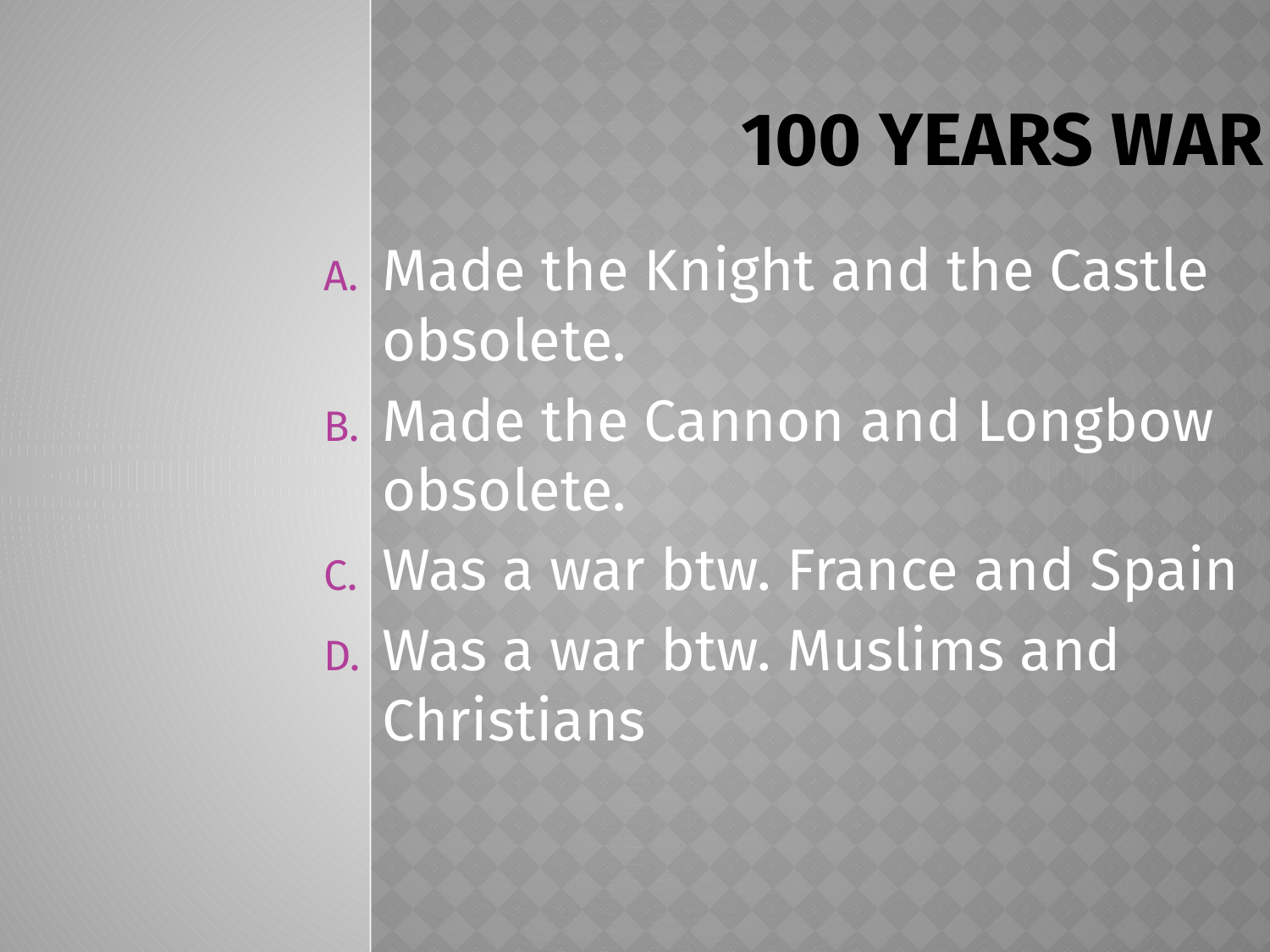

# 100 Years war
Made the Knight and the Castle obsolete.
Made the Cannon and Longbow obsolete.
Was a war btw. France and Spain
Was a war btw. Muslims and Christians